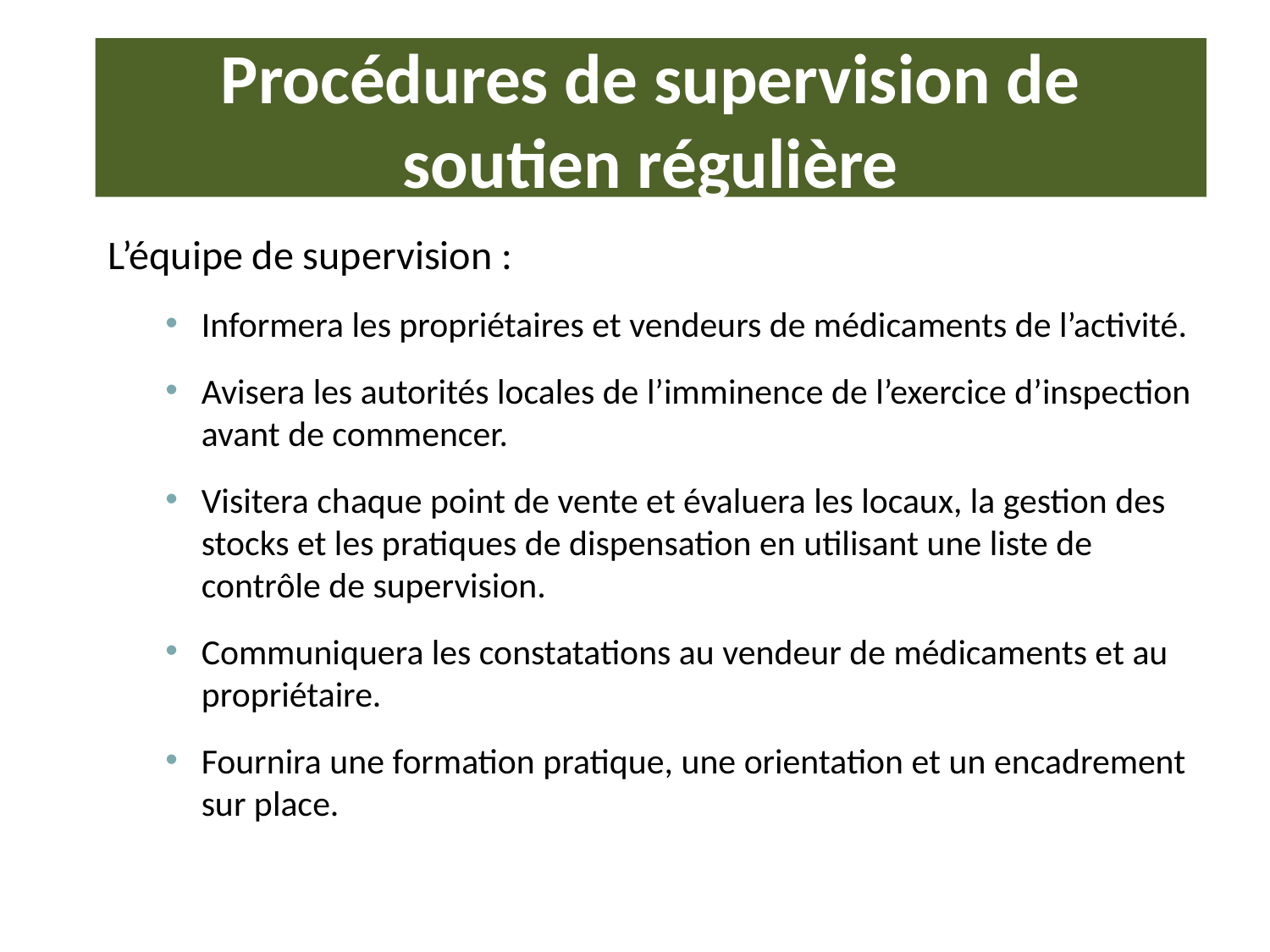

# Procédures de supervision de soutien régulière
L’équipe de supervision :
Informera les propriétaires et vendeurs de médicaments de l’activité.
Avisera les autorités locales de l’imminence de l’exercice d’inspection avant de commencer.
Visitera chaque point de vente et évaluera les locaux, la gestion des stocks et les pratiques de dispensation en utilisant une liste de contrôle de supervision.
Communiquera les constatations au vendeur de médicaments et au propriétaire.
Fournira une formation pratique, une orientation et un encadrement sur place.